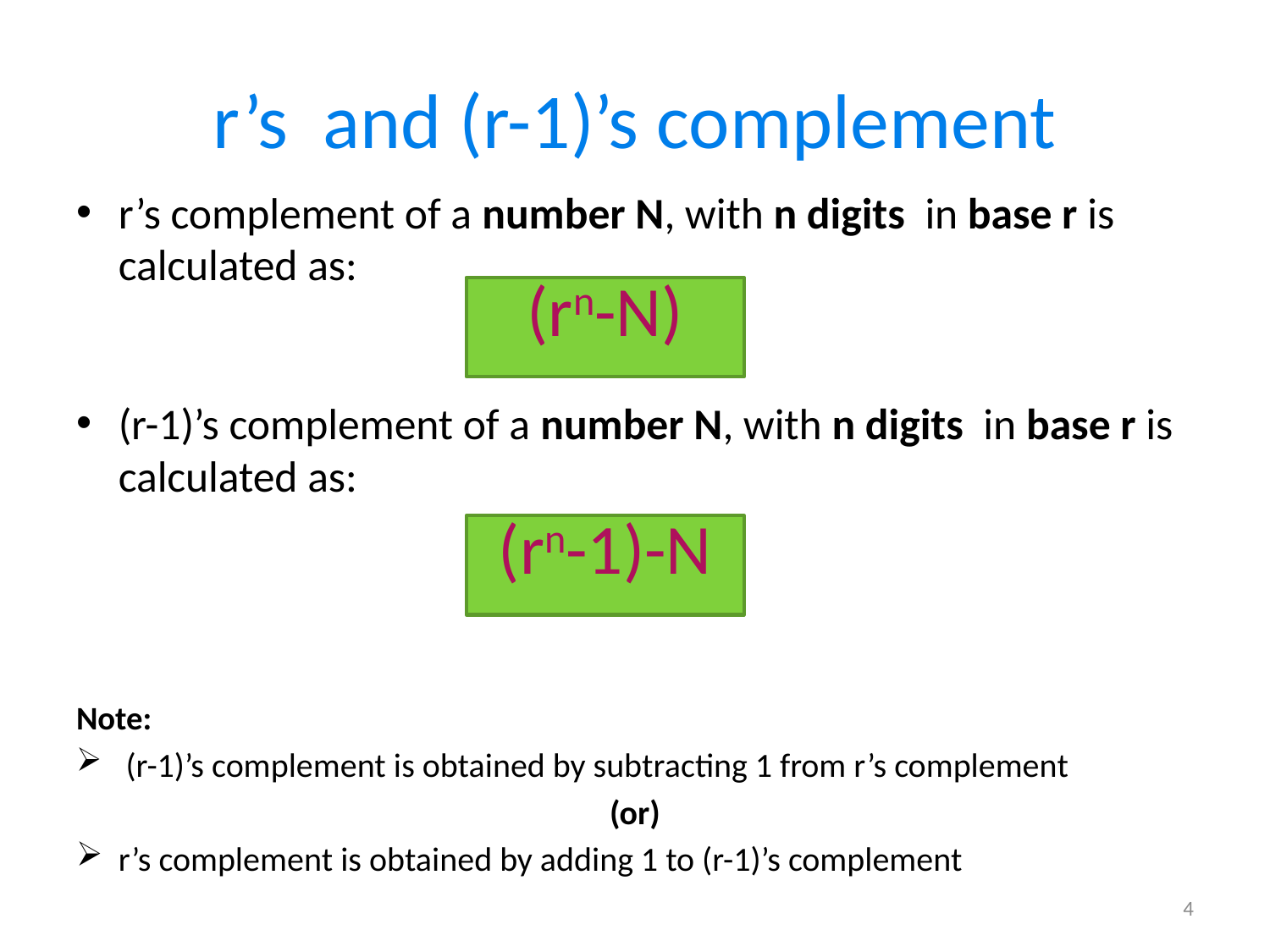

# r’s  and (r-1)’s complement
r’s complement of a number N, with n digits  in base r is calculated as:

(r-1)’s complement of a number N, with n digits  in base r is calculated as:

Note:
 (r-1)’s complement is obtained by subtracting 1 from r’s complement
(or)
r’s complement is obtained by adding 1 to (r-1)’s complement

(rn-N)

(rn-1)-N

4